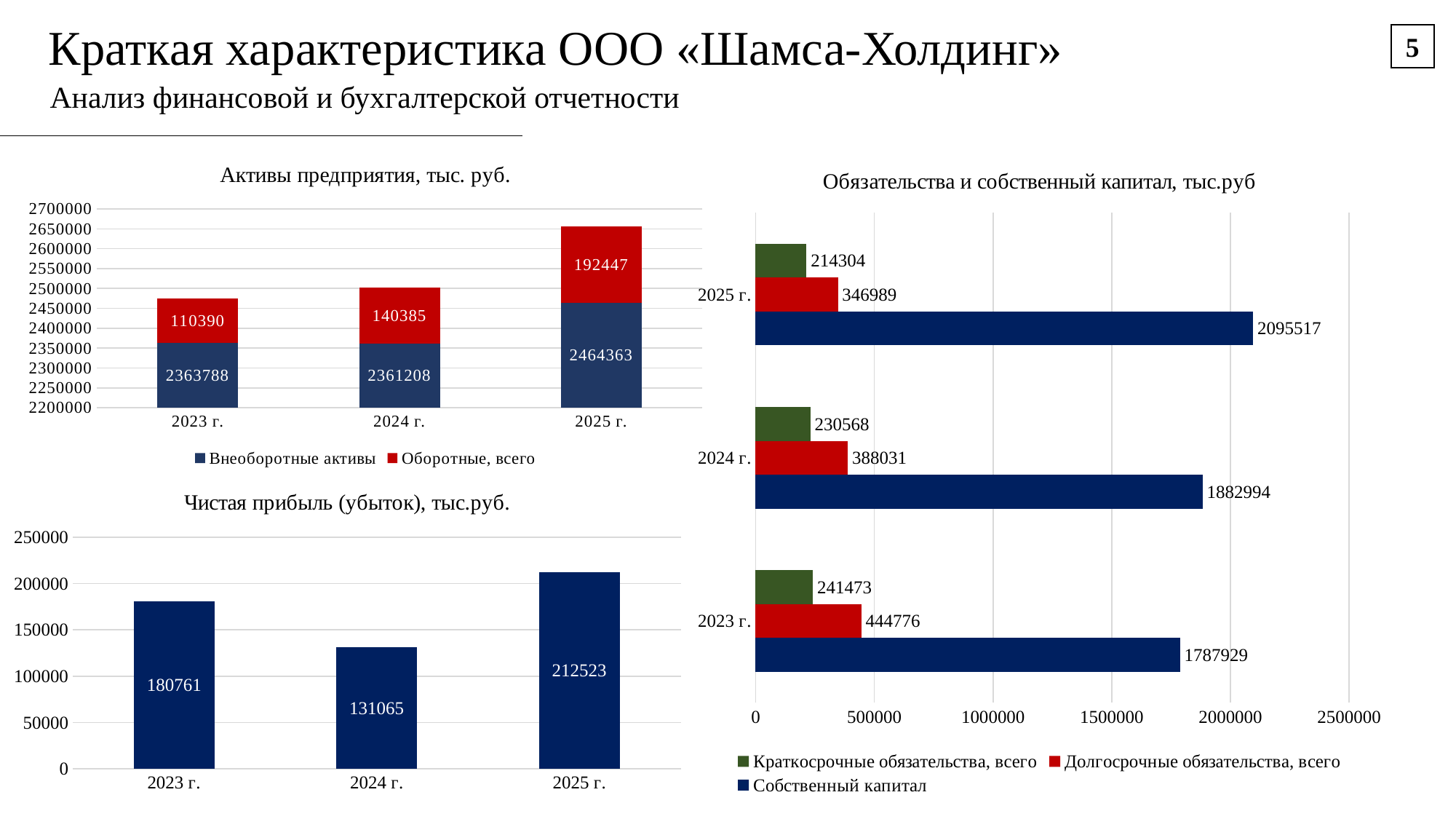

Краткая характеристика ООО «Шамса-Холдинг»
5
Анализ финансовой и бухгалтерской отчетности

### Chart: Активы предприятия, тыс. руб.

| Category | Внеоборотные активы | Оборотные, всего |
|---|---|---|
| 2023 г. | 2363788.0 | 110390.0 |
| 2024 г. | 2361208.0 | 140385.0 |
| 2025 г. | 2464363.0 | 192447.0 |

### Chart: Обязательства и собственный капитал, тыс.руб

| Category | Собственный капитал | Долгосрочные обязательства, всего | Краткосрочные обязательства, всего |
|---|---|---|---|
| 2023 г. | 1787929.0 | 444776.0 | 241473.0 |
| 2024 г. | 1882994.0 | 388031.0 | 230568.0 |
| 2025 г. | 2095517.0 | 346989.0 | 214304.0 |

### Chart: Чистая прибыль (убыток), тыс.руб.

| Category | Чистая прибыль (убыток) |
|---|---|
| 2023 г. | 180761.0 |
| 2024 г. | 131065.0 |
| 2025 г. | 212523.0 |